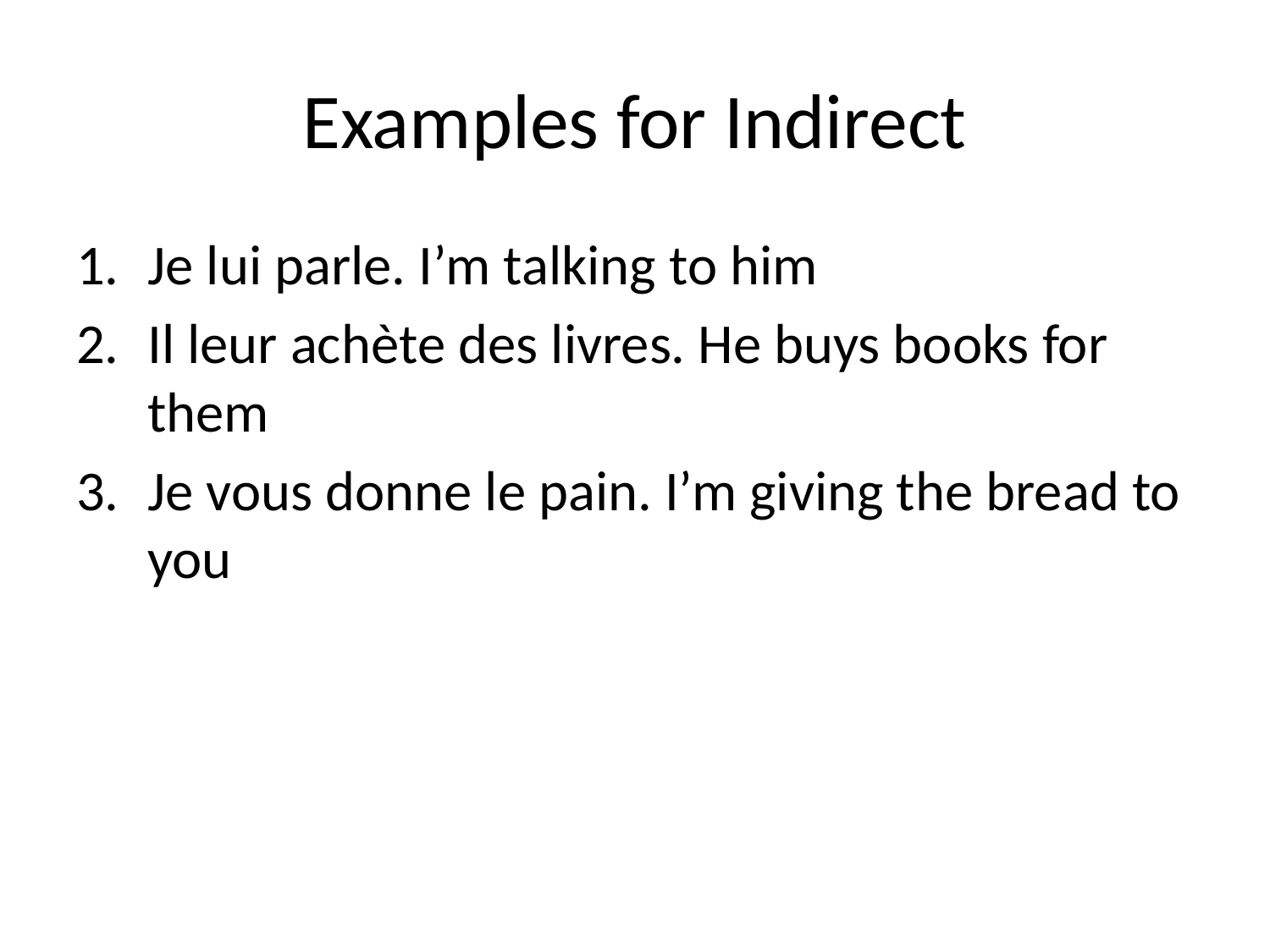

# Examples for Indirect
Je lui parle. I’m talking to him
Il leur achète des livres. He buys books for them
Je vous donne le pain. I’m giving the bread to you